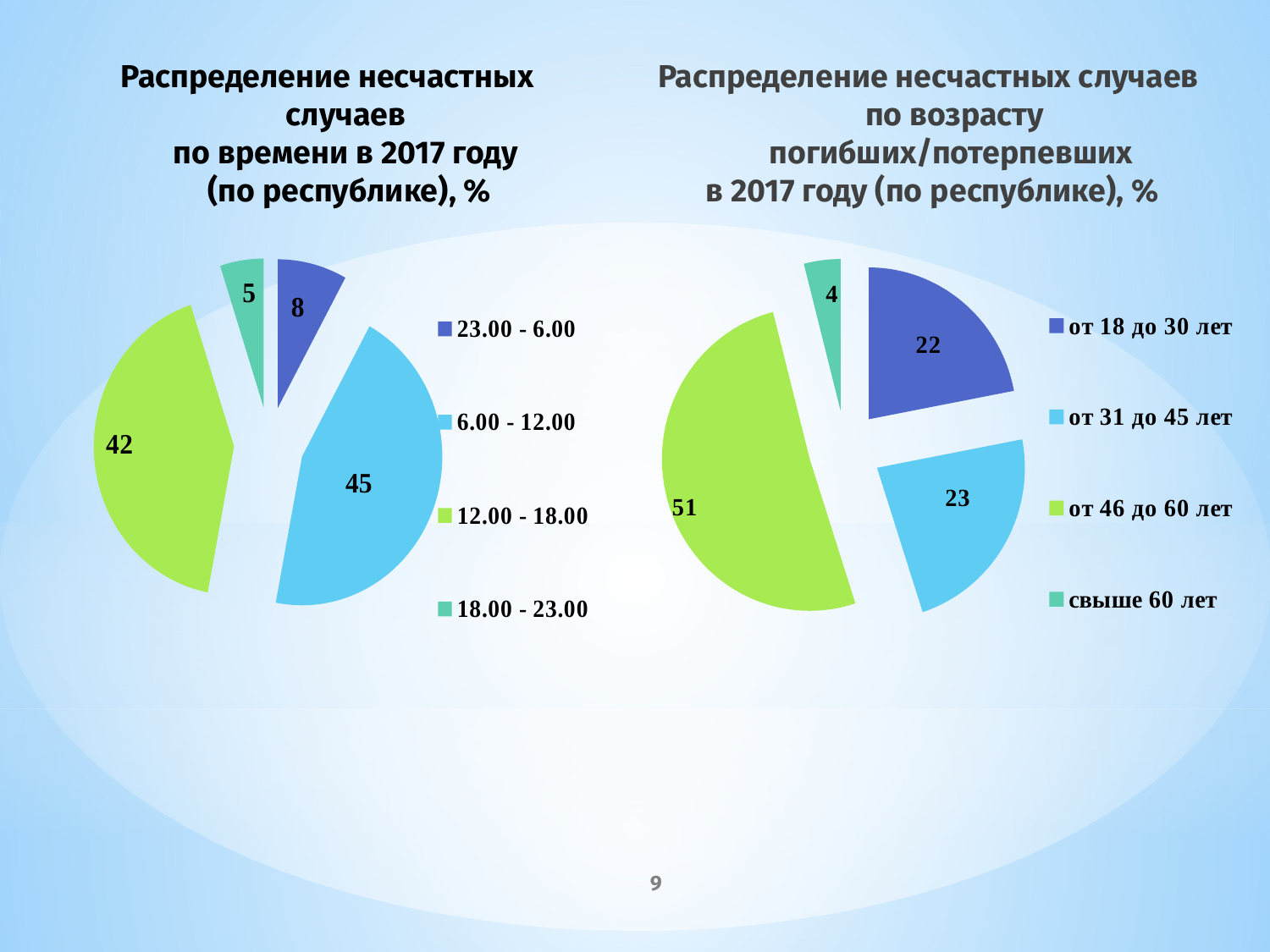

# Распределение несчастных случаев по времени в 2017 году (по республике), %
Распределение несчастных случаев
по возрасту погибших/потерпевших
в 2017 году (по республике), %

### Chart

| Category | Причины несчастных случаев с летальным исходом |
|---|---|
| 23.00 - 6.00 | 8.0 |
| 6.00 - 12.00 | 45.0 |
| 12.00 - 18.00 | 42.0 |
| 18.00 - 23.00 | 5.0 |

### Chart

| Category | Причины несчастных случаев с летальным исходом |
|---|---|
| от 18 до 30 лет | 22.0 |
| от 31 до 45 лет | 23.0 |
| от 46 до 60 лет | 51.0 |
| свыше 60 лет | 4.0 |
9